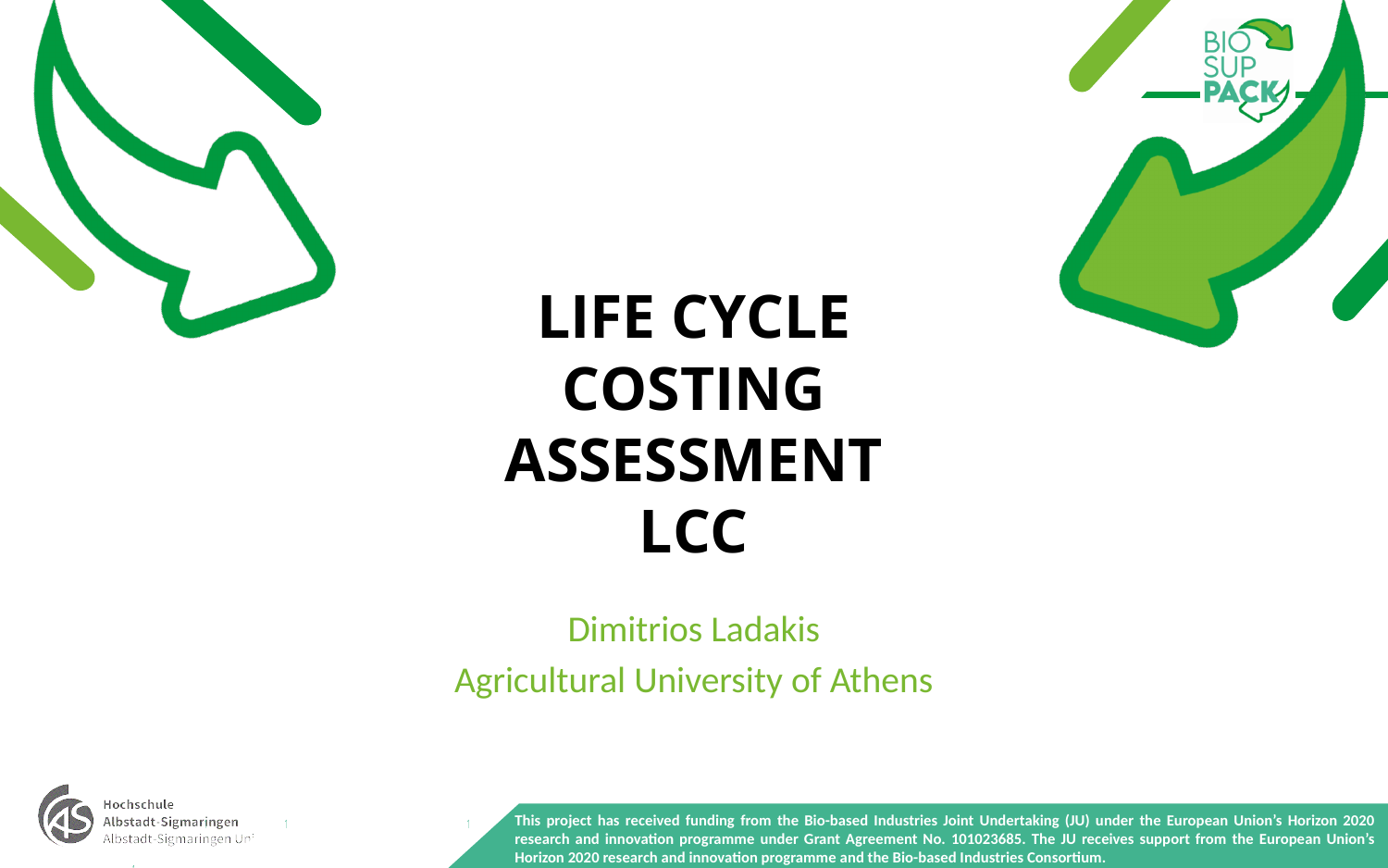

# Life Cycle COsting assessment LCC
Dimitrios Ladakis
 Agricultural University of Athens